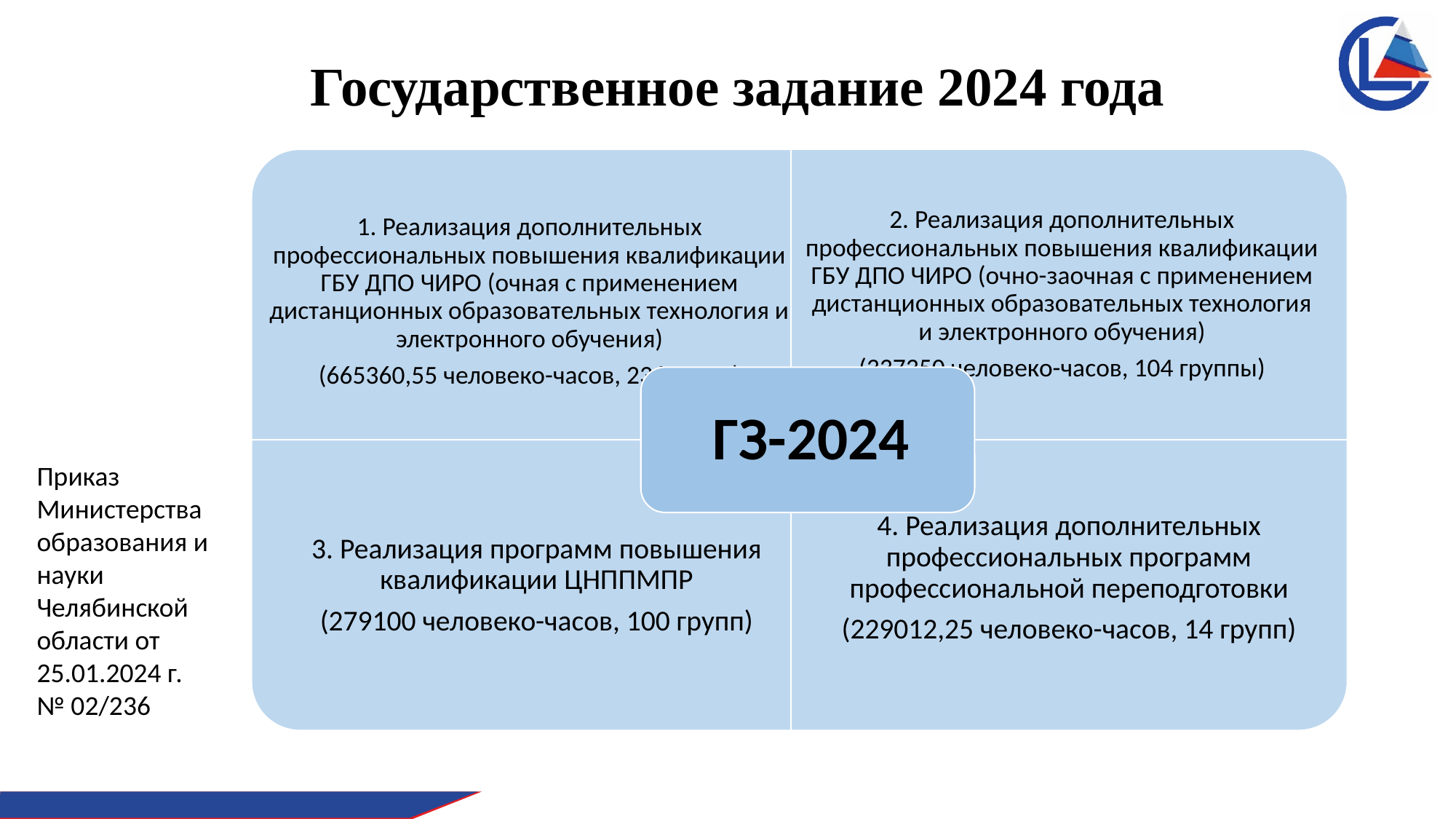

Государственное задание 2024 года
1. Реализация дополнительных профессиональных повышения квалификации ГБУ ДПО ЧИРО (очная с применением дистанционных образовательных технология и электронного обучения)
(665360,55 человеко-часов, 236 групп)
2. Реализация дополнительных профессиональных повышения квалификации ГБУ ДПО ЧИРО (очно-заочная с применением дистанционных образовательных технология и электронного обучения)
(337350 человеко-часов, 104 группы)
3. Реализация программ повышения квалификации ЦНППМПР
(279100 человеко-часов, 100 групп)
4. Реализация дополнительных профессиональных программ профессиональной переподготовки
(229012,25 человеко-часов, 14 групп)
ГЗ-2024
Приказ Министерства образования и науки Челябинской области от 25.01.2024 г. № 02/236